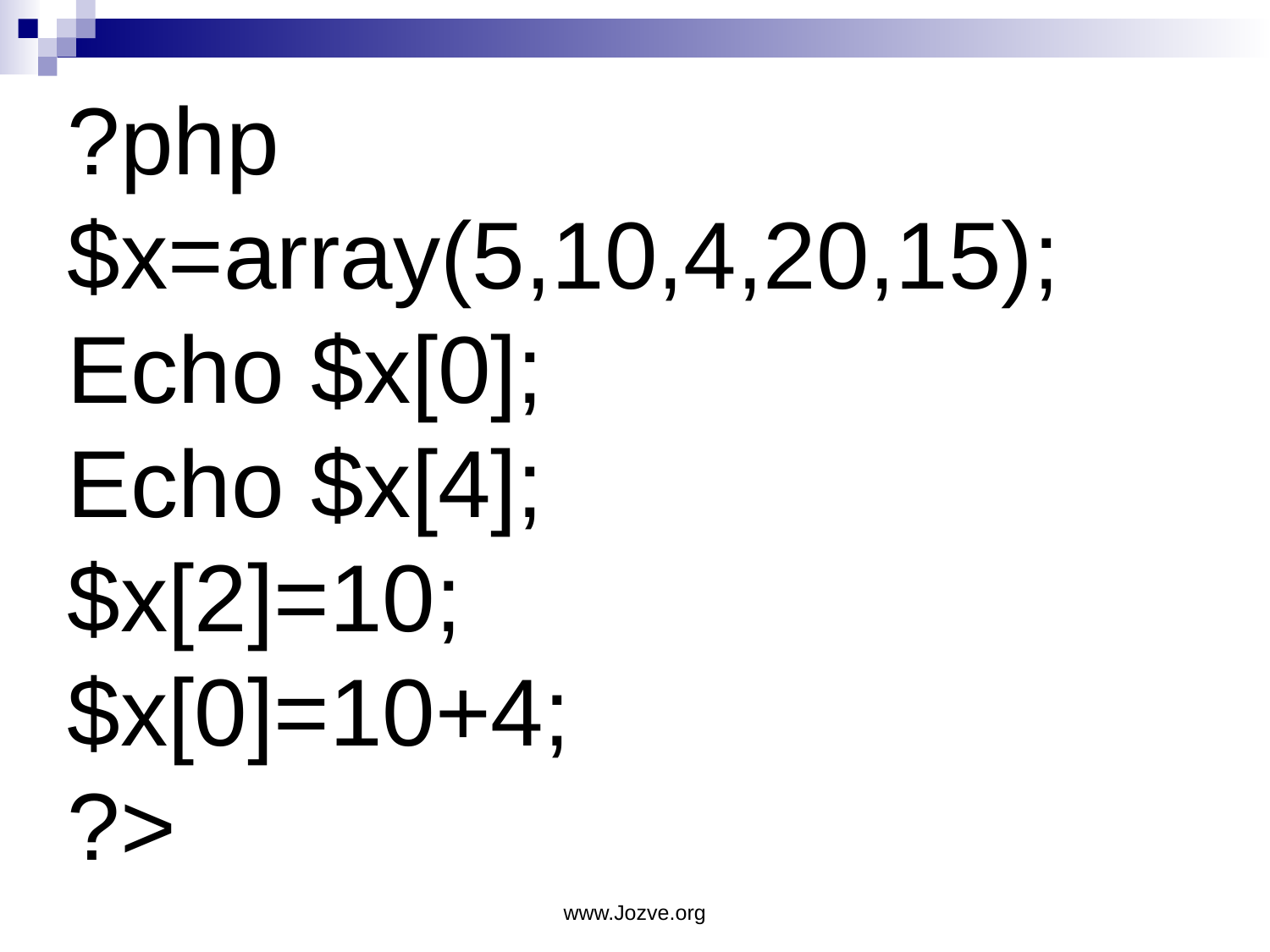

# ?php $x=array(5,10,4,20,15); Echo $x[0]; Echo $x[4]; $x[2]=10; $x[0]=10+4; ?>
www.Jozve.org